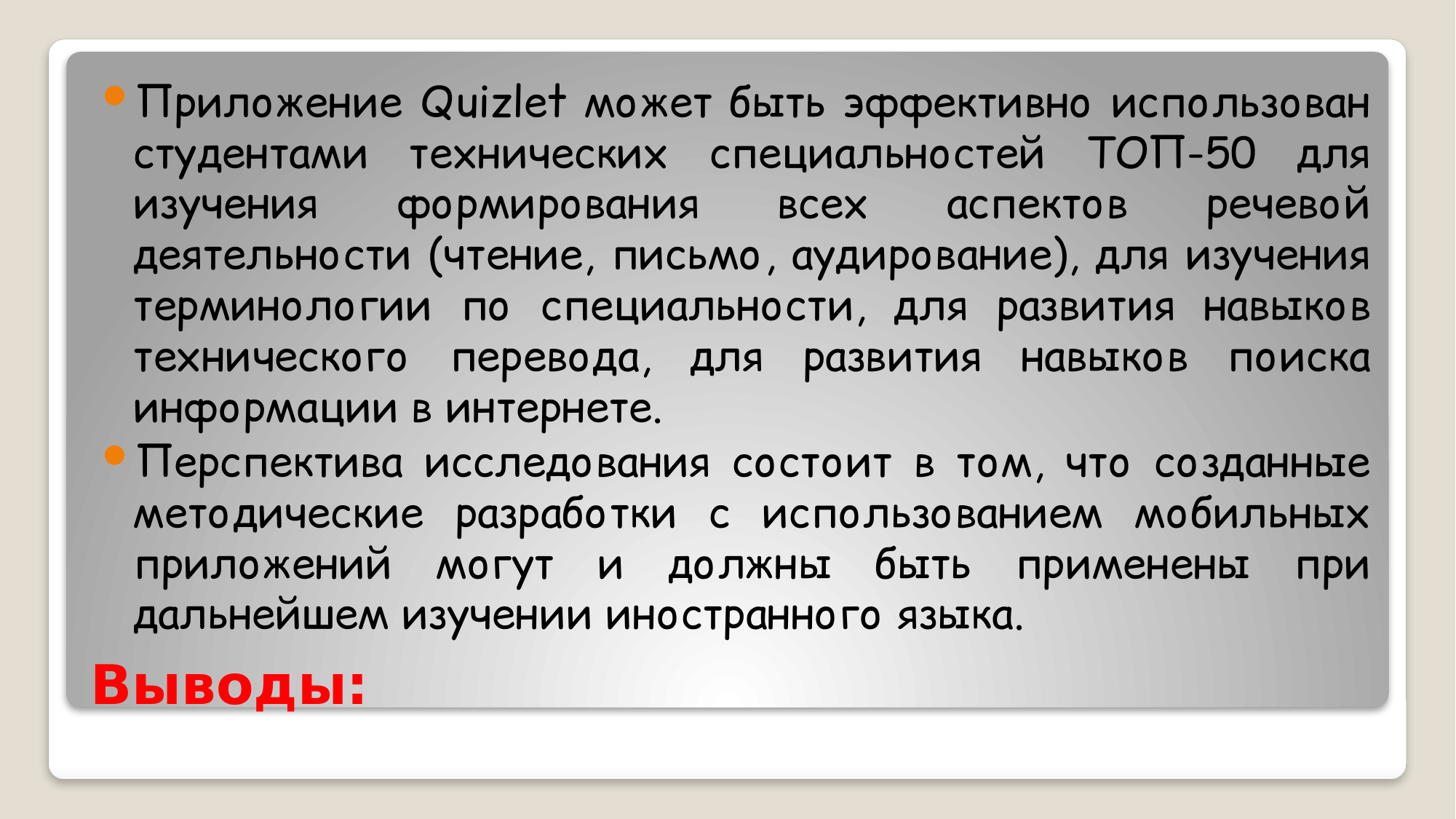

Приложение Quizlet может быть эффективно использован студентами технических специальностей ТОП-50 для изучения формирования всех аспектов речевой деятельности (чтение, письмо, аудирование), для изучения терминологии по специальности, для развития навыков технического перевода, для развития навыков поиска информации в интернете.
Перспектива исследования состоит в том, что созданные методические разработки с использованием мобильных приложений могут и должны быть применены при дальнейшем изучении иностранного языка.
# Выводы: